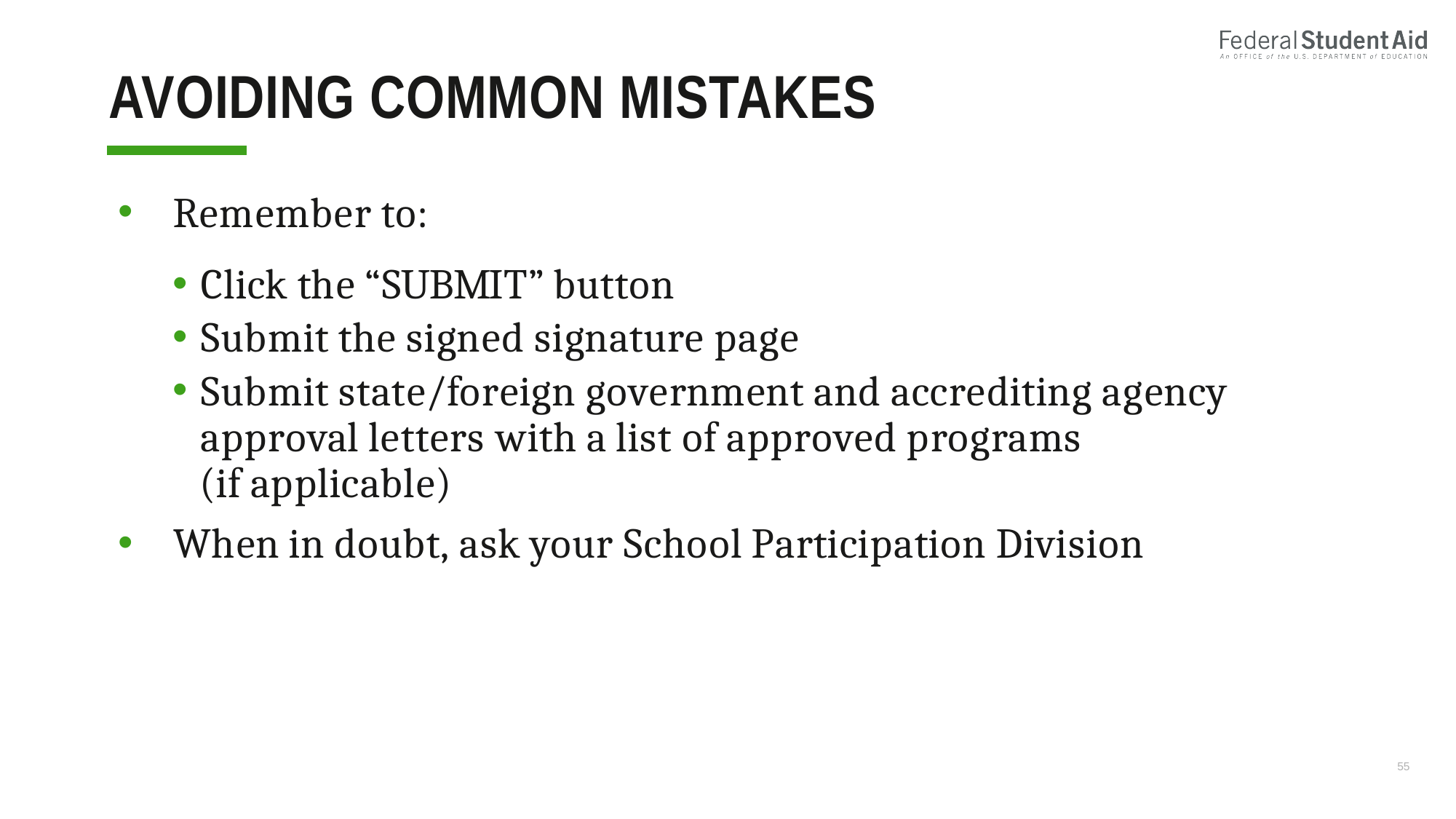

# Avoiding common mistakes
Remember to:
Click the “SUBMIT” button
Submit the signed signature page
Submit state/foreign government and accrediting agency approval letters with a list of approved programs
(if applicable)
When in doubt, ask your School Participation Division

55